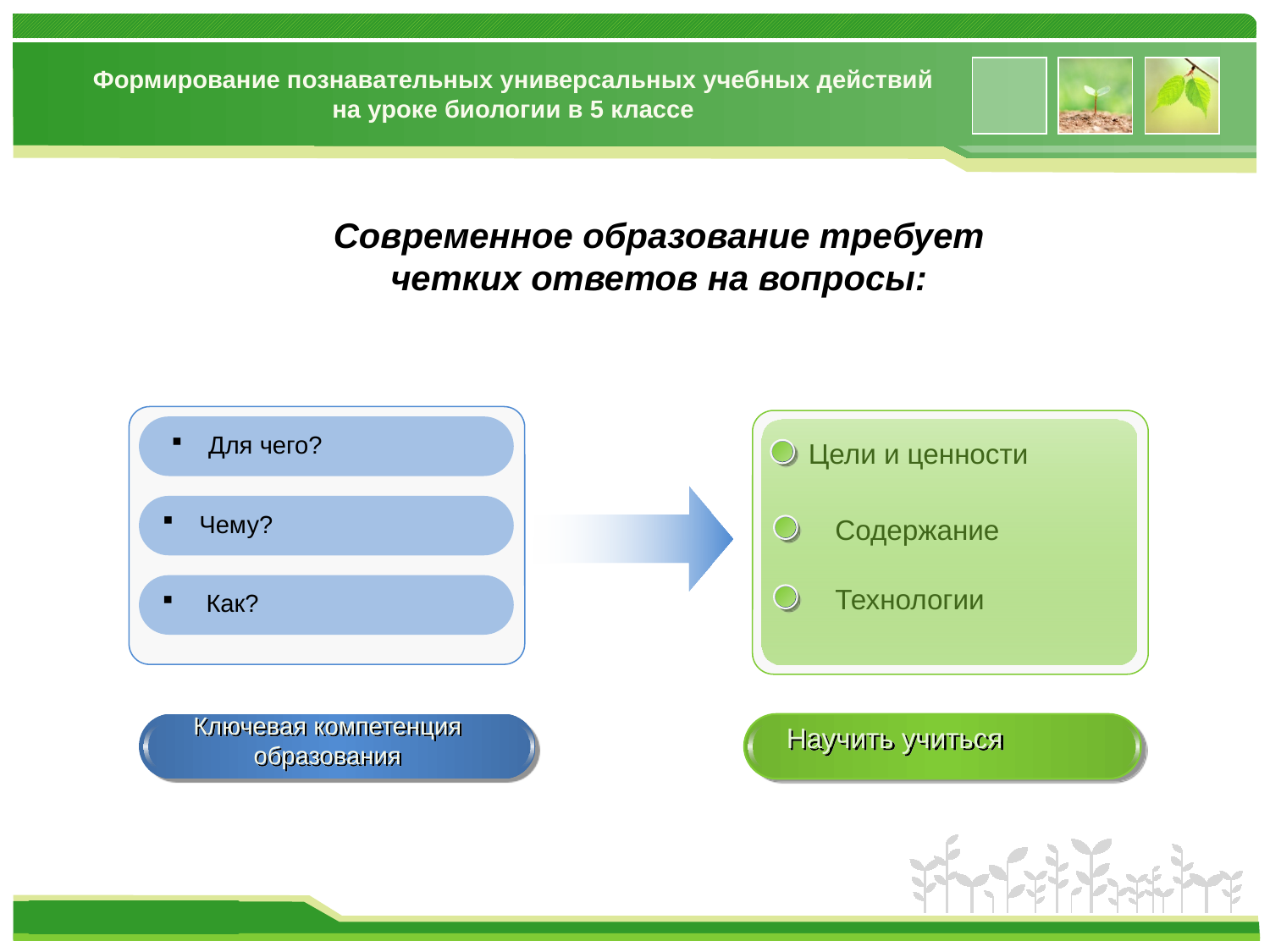

# Формирование познавательных универсальных учебных действий на уроке биологии в 5 классе
Современное образование требует четких ответов на вопросы:

 Для чего?

 Цели и ценности

 Чему?
 Содержание

 Технологии
  Как?

Ключевая компетенция образования

Научить учиться